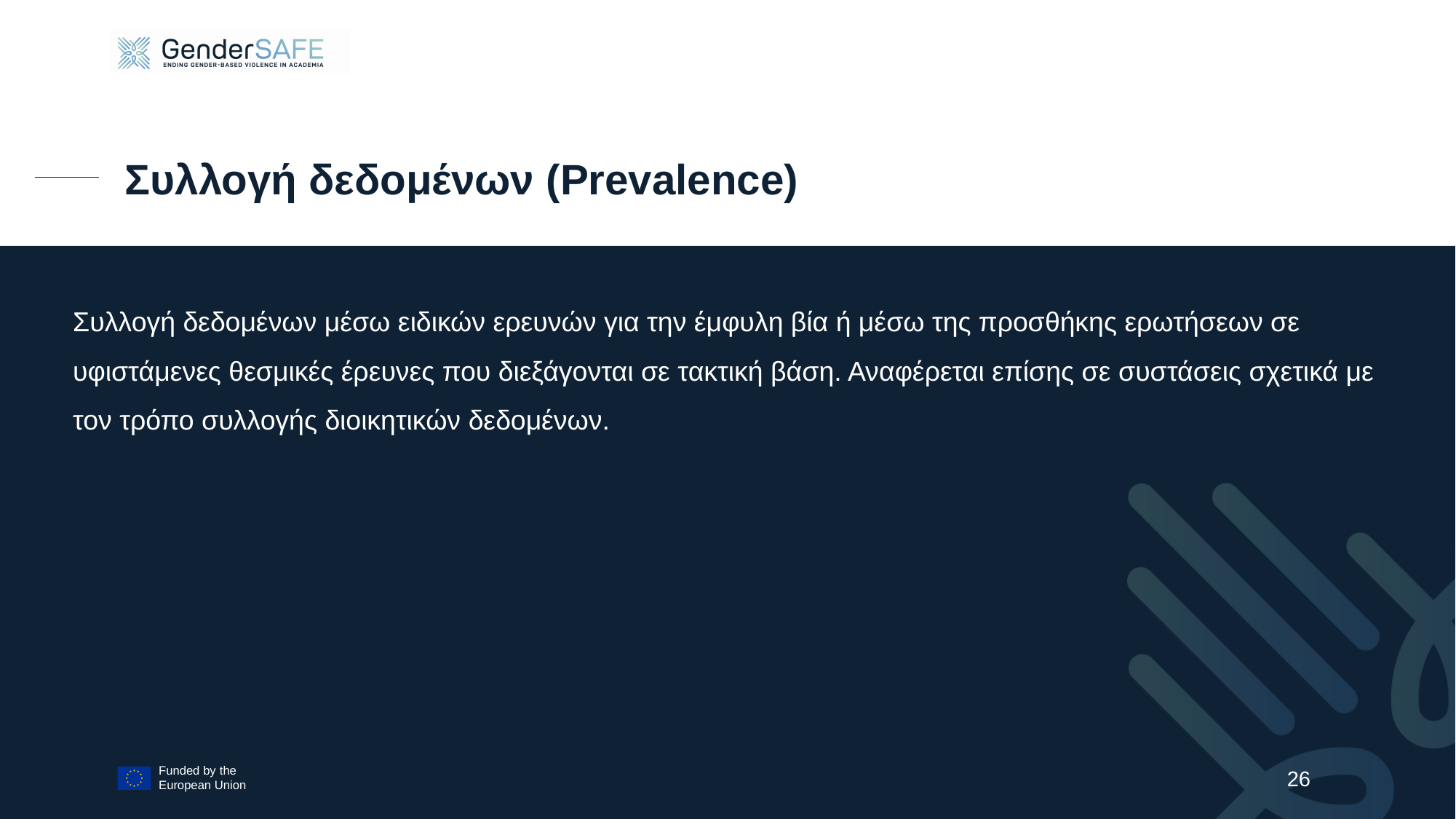

# Συλλογή δεδομένων (Prevalence)
Συλλογή δεδομένων μέσω ειδικών ερευνών για την έμφυλη βία ή μέσω της προσθήκης ερωτήσεων σε υφιστάμενες θεσμικές έρευνες που διεξάγονται σε τακτική βάση. Αναφέρεται επίσης σε συστάσεις σχετικά με τον τρόπο συλλογής διοικητικών δεδομένων.